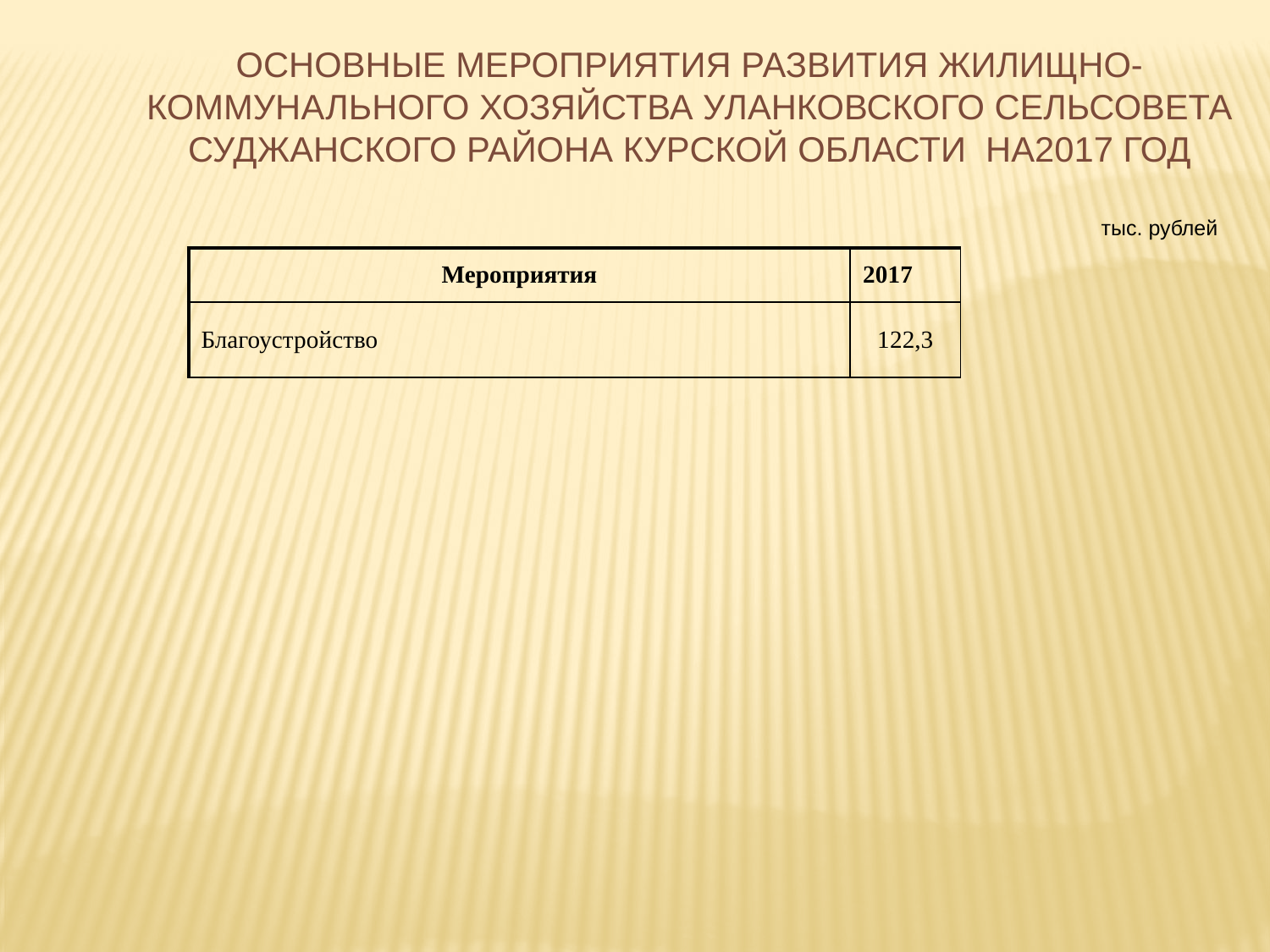

Основные мероприятия развития жилищно-коммунального хозяйства УЛАНКОВСКОГО сельсовета Суджанского района Курской области  на2017 год
    тыс. рублей
| Мероприятия | 2017 |
| --- | --- |
| Благоустройство | 122,3 |